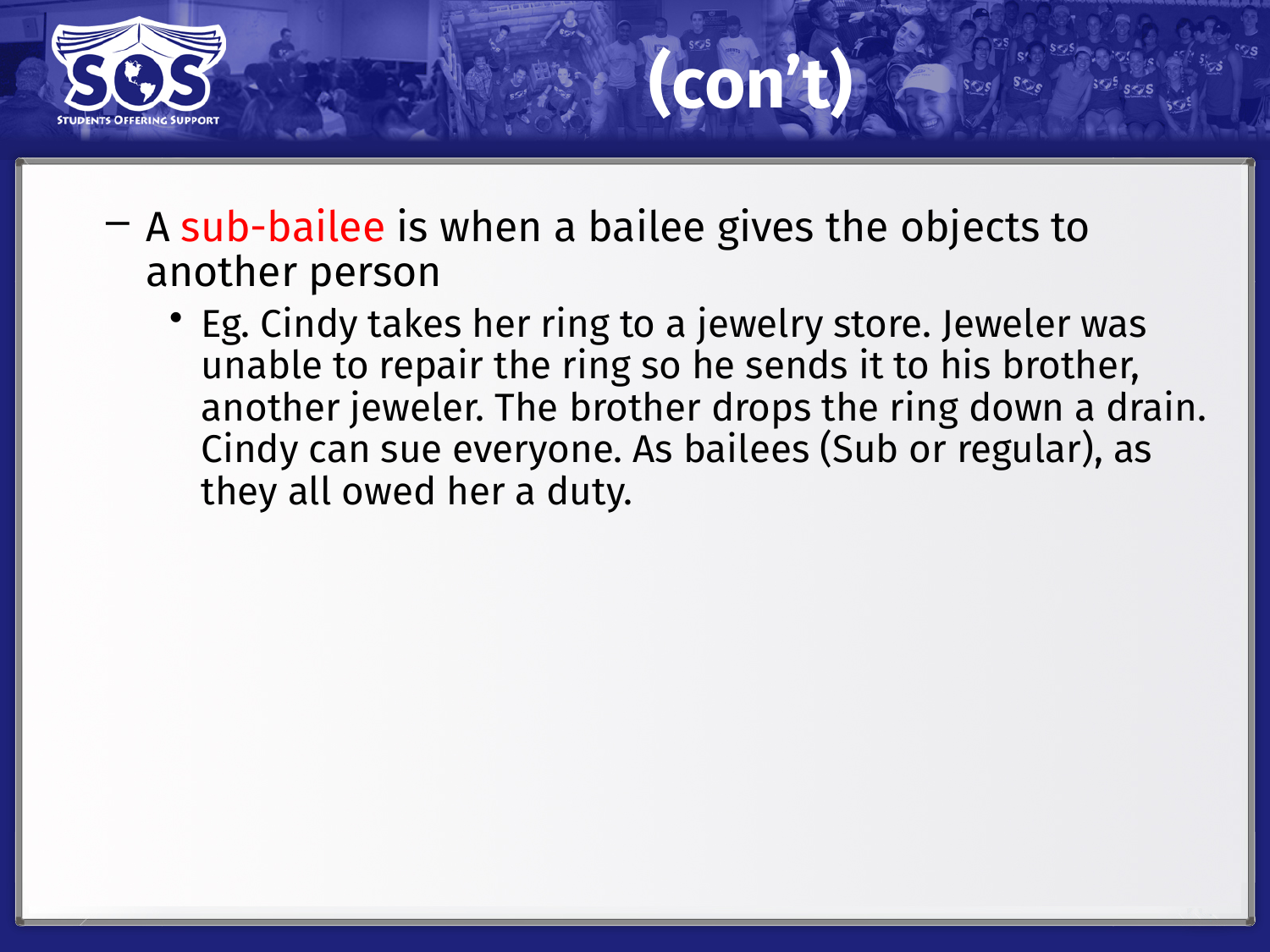

# (con’t)
A sub-bailee is when a bailee gives the objects to another person
Eg. Cindy takes her ring to a jewelry store. Jeweler was unable to repair the ring so he sends it to his brother, another jeweler. The brother drops the ring down a drain. Cindy can sue everyone. As bailees (Sub or regular), as they all owed her a duty.